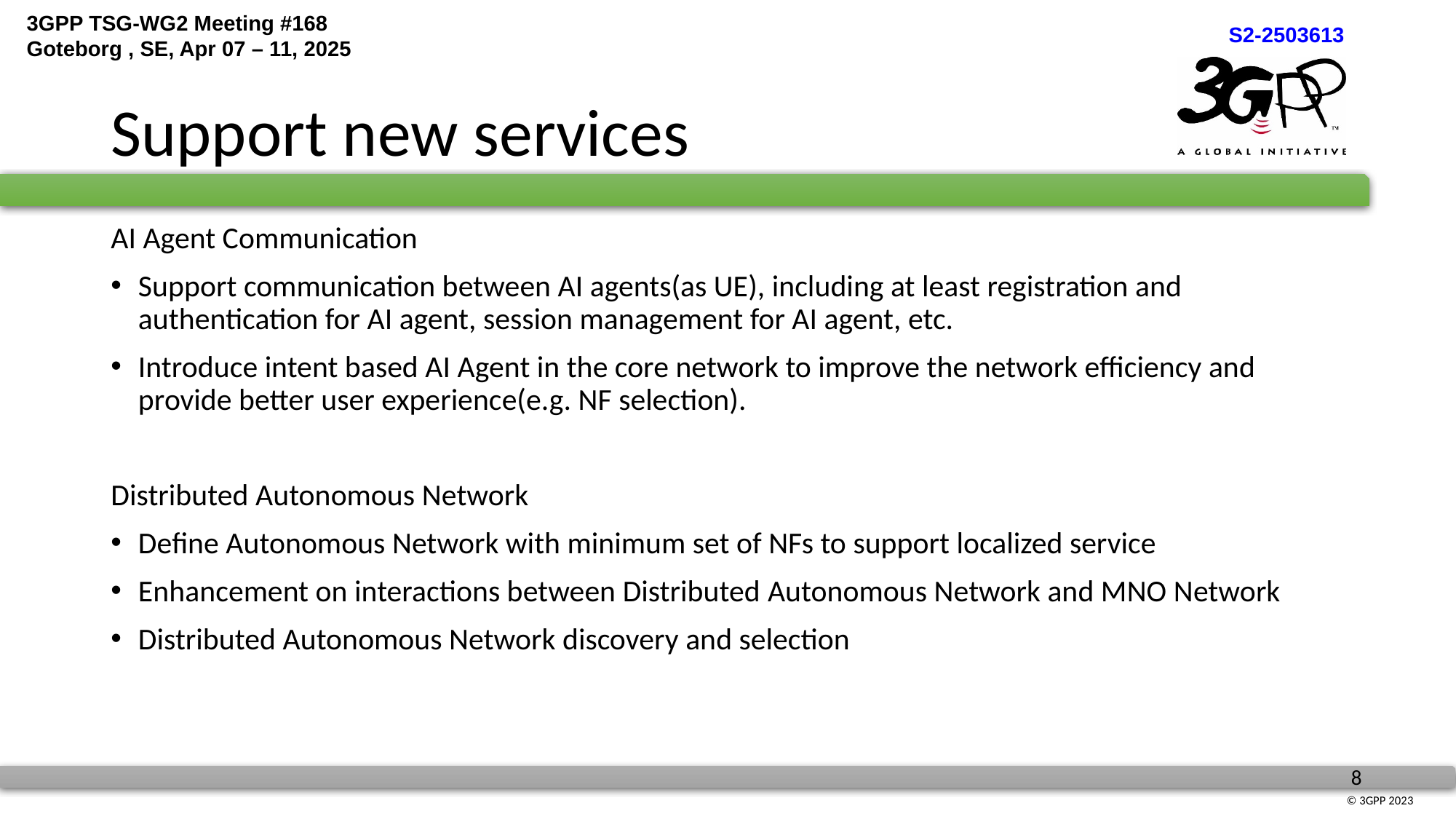

# Support new services
AI Agent Communication
Support communication between AI agents(as UE), including at least registration and authentication for AI agent, session management for AI agent, etc.
Introduce intent based AI Agent in the core network to improve the network efficiency and provide better user experience(e.g. NF selection).

Distributed Autonomous Network
Define Autonomous Network with minimum set of NFs to support localized service
Enhancement on interactions between Distributed Autonomous Network and MNO Network
Distributed Autonomous Network discovery and selection